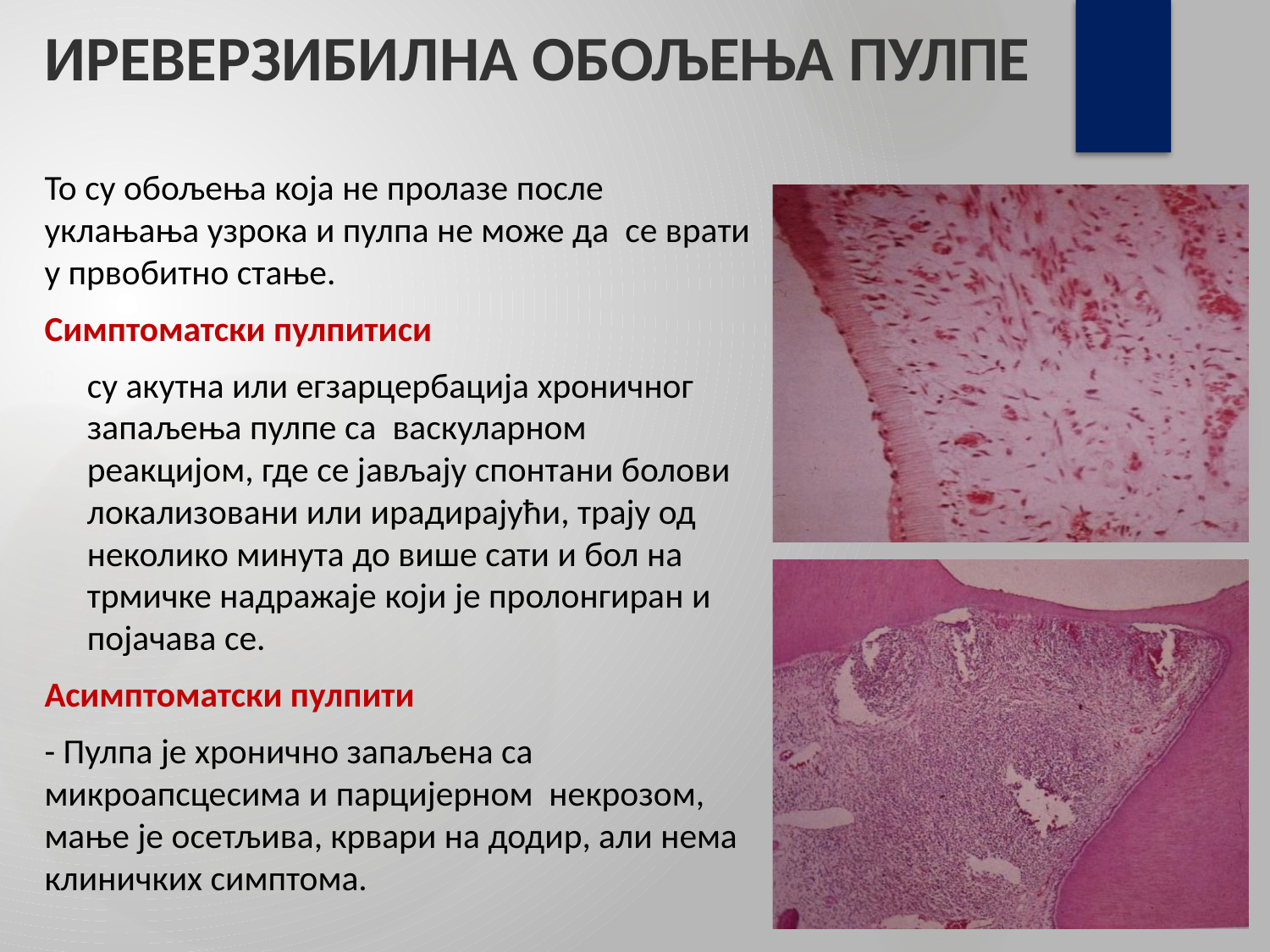

# ИРЕВЕРЗИБИЛНА ОБОЉЕЊА ПУЛПЕ
То су обољења која не пролазе после  уклањања узрока и пулпа не може да  се врати у првобитно стање.
Симптоматски пулпитиси
су акутна или егзарцербација хроничног запаљења пулпе са  васкуларном реакцијом, где се јављају спонтани болови локализовани или ирадирајући, трају од неколико минута до више сати и бол на трмичке надражаје који је пролонгиран и појачава се.
Асимптоматски пулпити
- Пулпа је хронично запаљена са  микроапсцесима и парцијерном  некрозом, мање је осетљива, крвари на додир, али нема клиничких симптома.